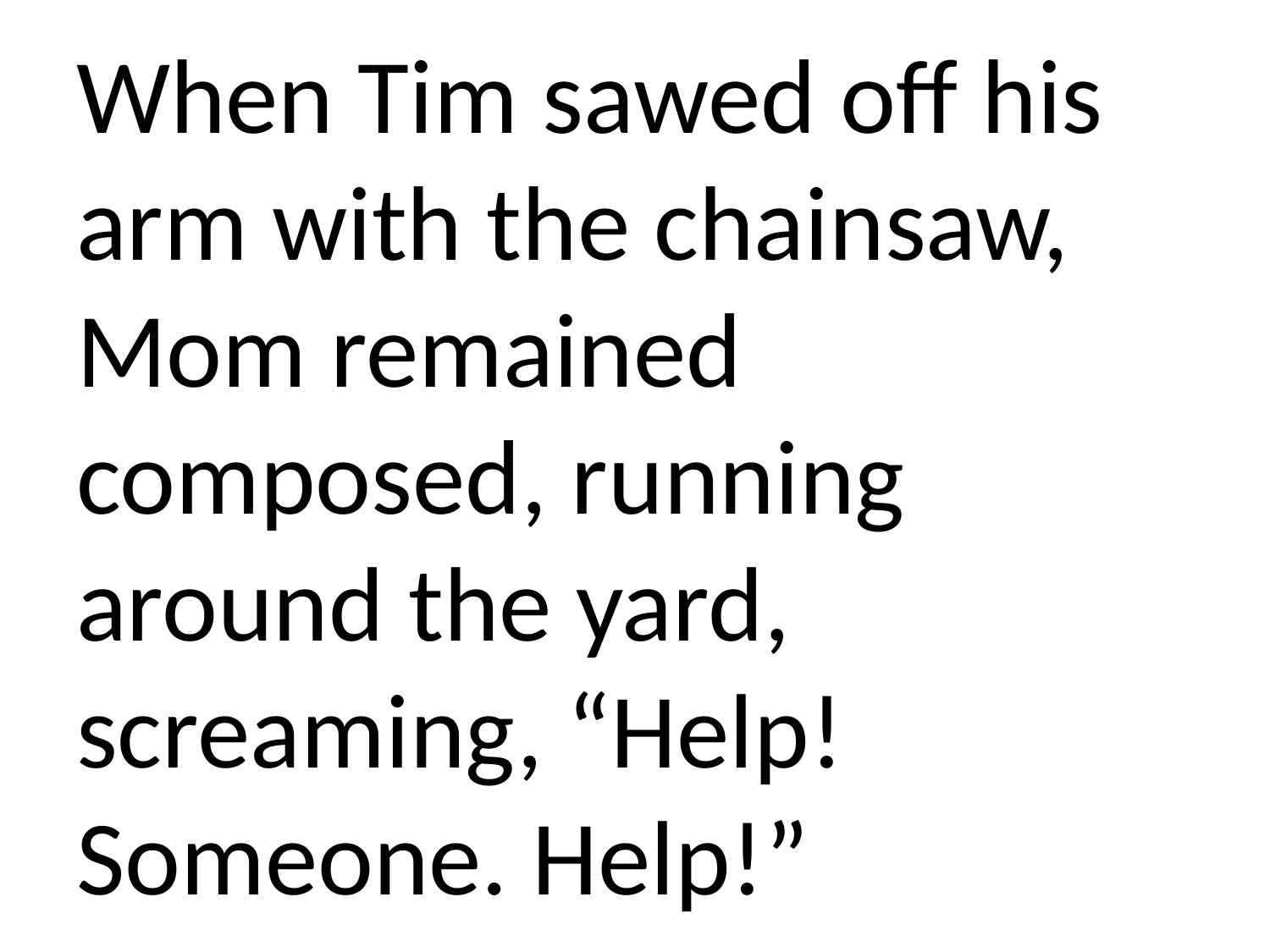

When Tim sawed off his arm with the chainsaw, Mom remained composed, running around the yard, screaming, “Help! Someone. Help!”